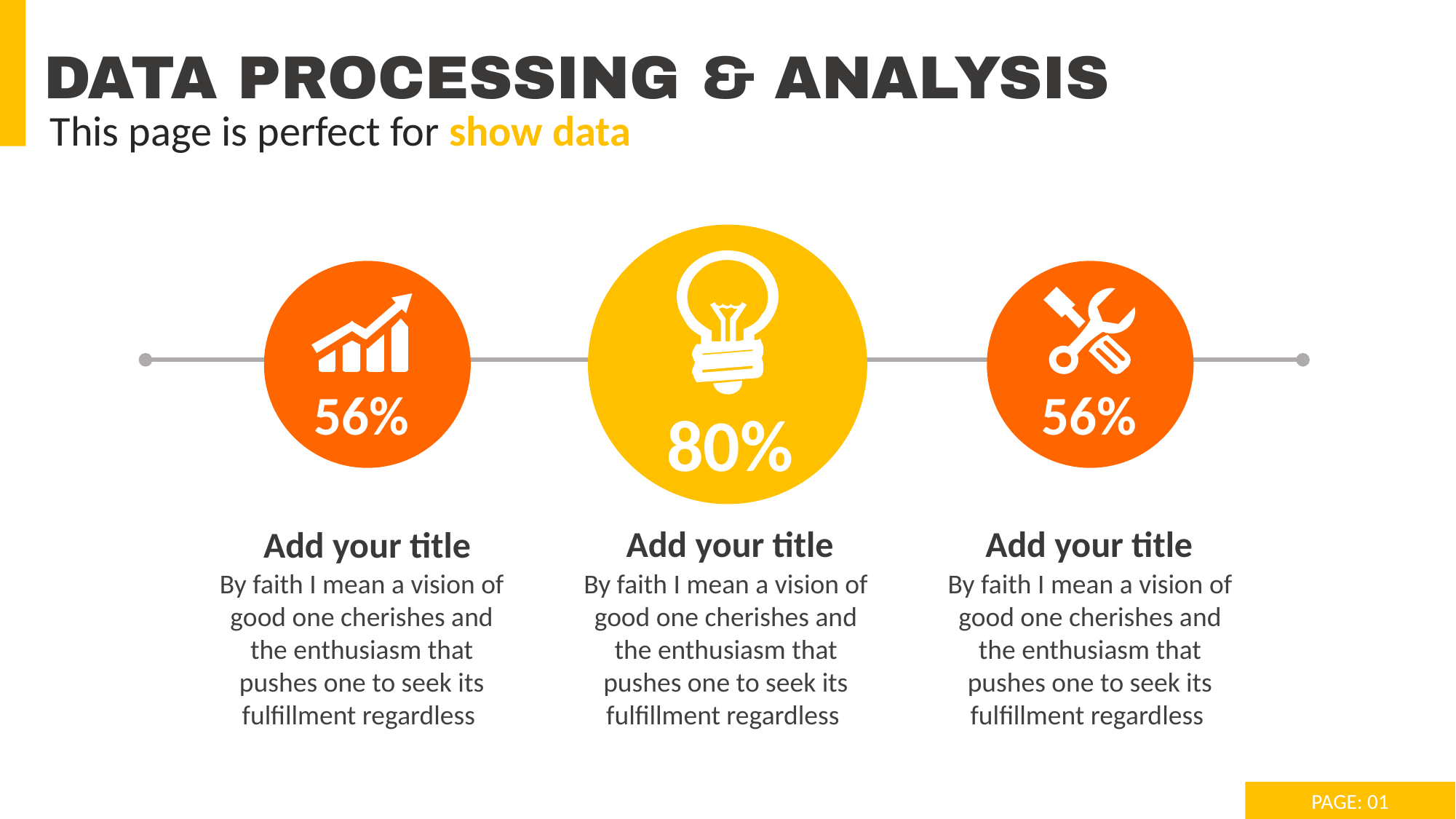

DATA PROCESSING & ANALYSIS
This page is perfect for show data

80%

56%

56%
Add your title
By faith I mean a vision of good one cherishes and the enthusiasm that pushes one to seek its fulfillment regardless
Add your title
By faith I mean a vision of good one cherishes and the enthusiasm that pushes one to seek its fulfillment regardless
Add your title
By faith I mean a vision of good one cherishes and the enthusiasm that pushes one to seek its fulfillment regardless
PAGE: 01